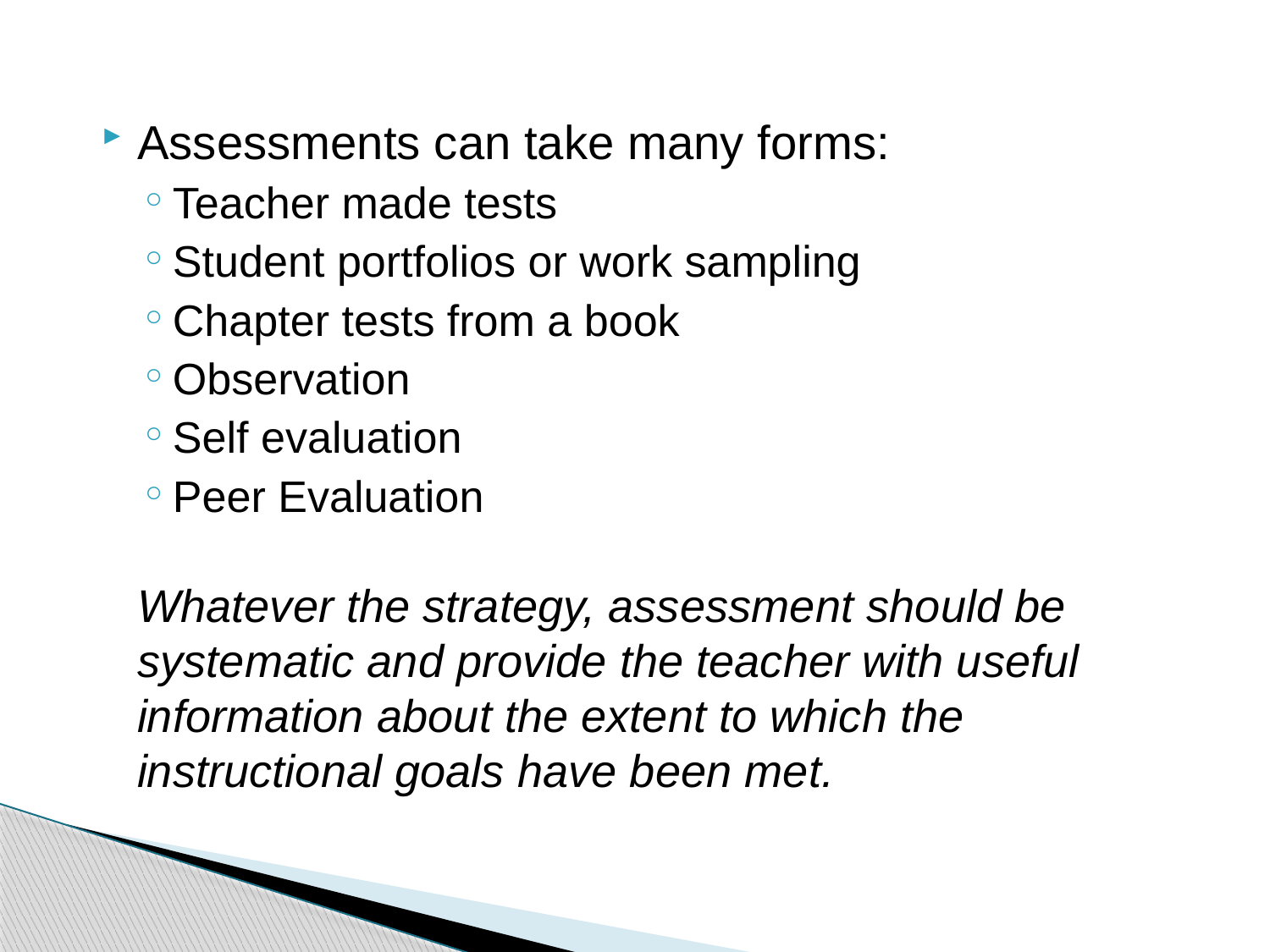

Assessments can take many forms:
Teacher made tests
Student portfolios or work sampling
Chapter tests from a book
Observation
Self evaluation
Peer Evaluation

	Whatever the strategy, assessment should be systematic and provide the teacher with useful information about the extent to which the instructional goals have been met.